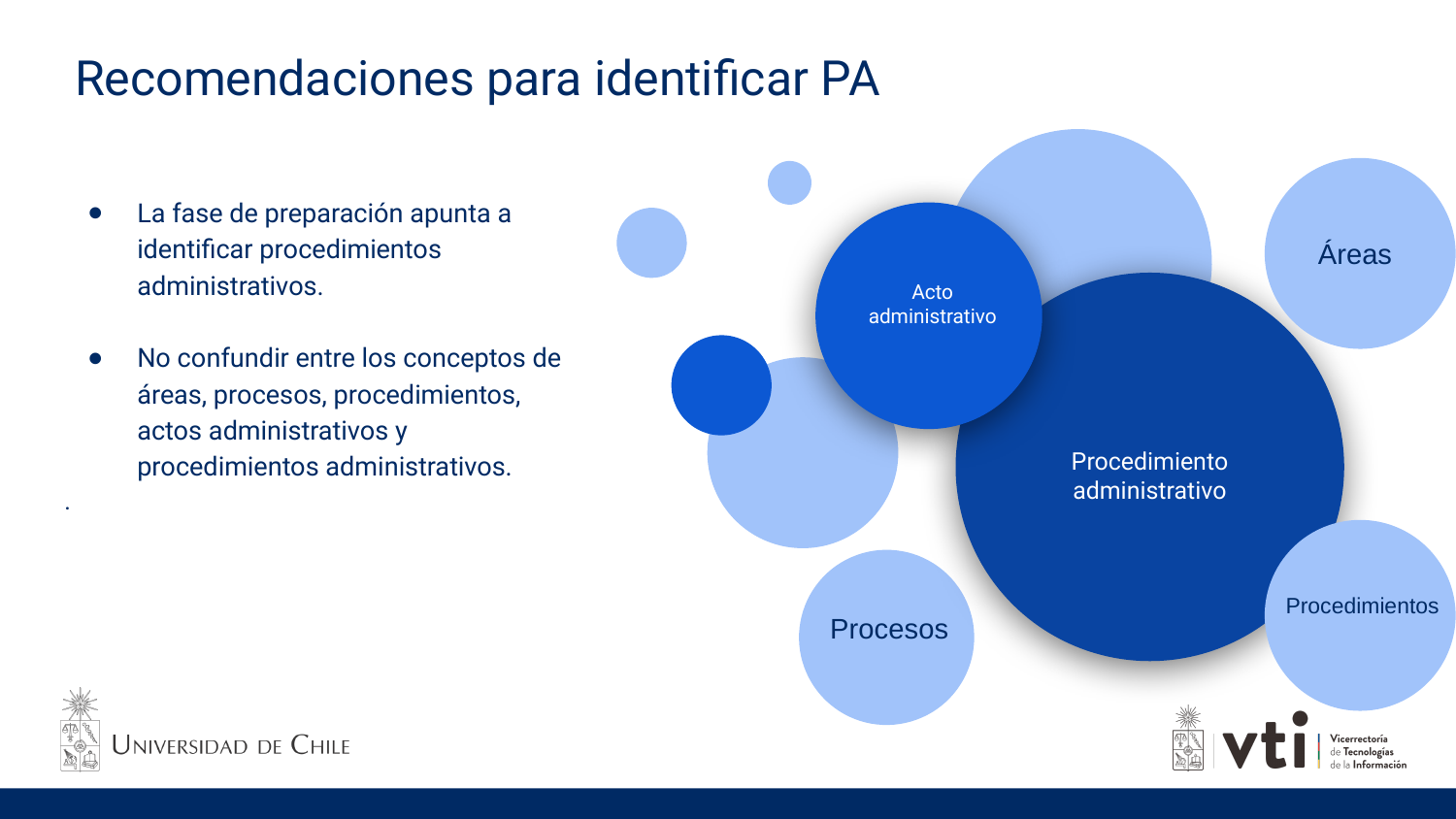

Recomendaciones para identificar PA

La fase de preparación apunta a identificar procedimientos administrativos.

No confundir entre los conceptos de áreas, procesos, procedimientos, actos administrativos y procedimientos administrativos.
.

Acto
administrativo

Áreas

Procedimiento
administrativo

Procedimientos
Procesos